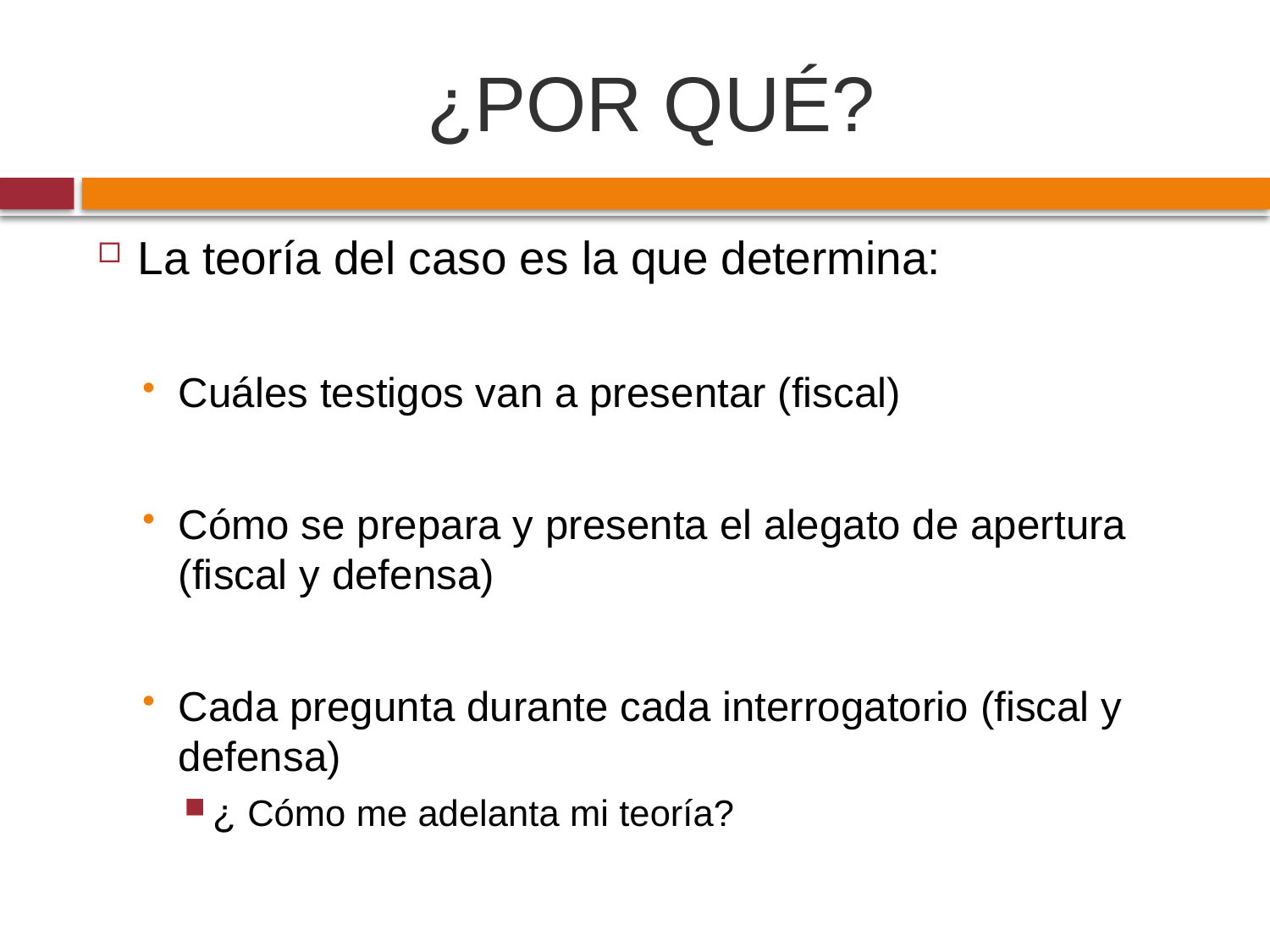

# ¿POR QUÉ?
La teoría del caso es la que determina:

Cuáles testigos van a presentar (fiscal)

Cómo se prepara y presenta el alegato de apertura (fiscal y defensa)

Cada pregunta durante cada interrogatorio (fiscal y defensa)
¿ Cómo me adelanta mi teoría?